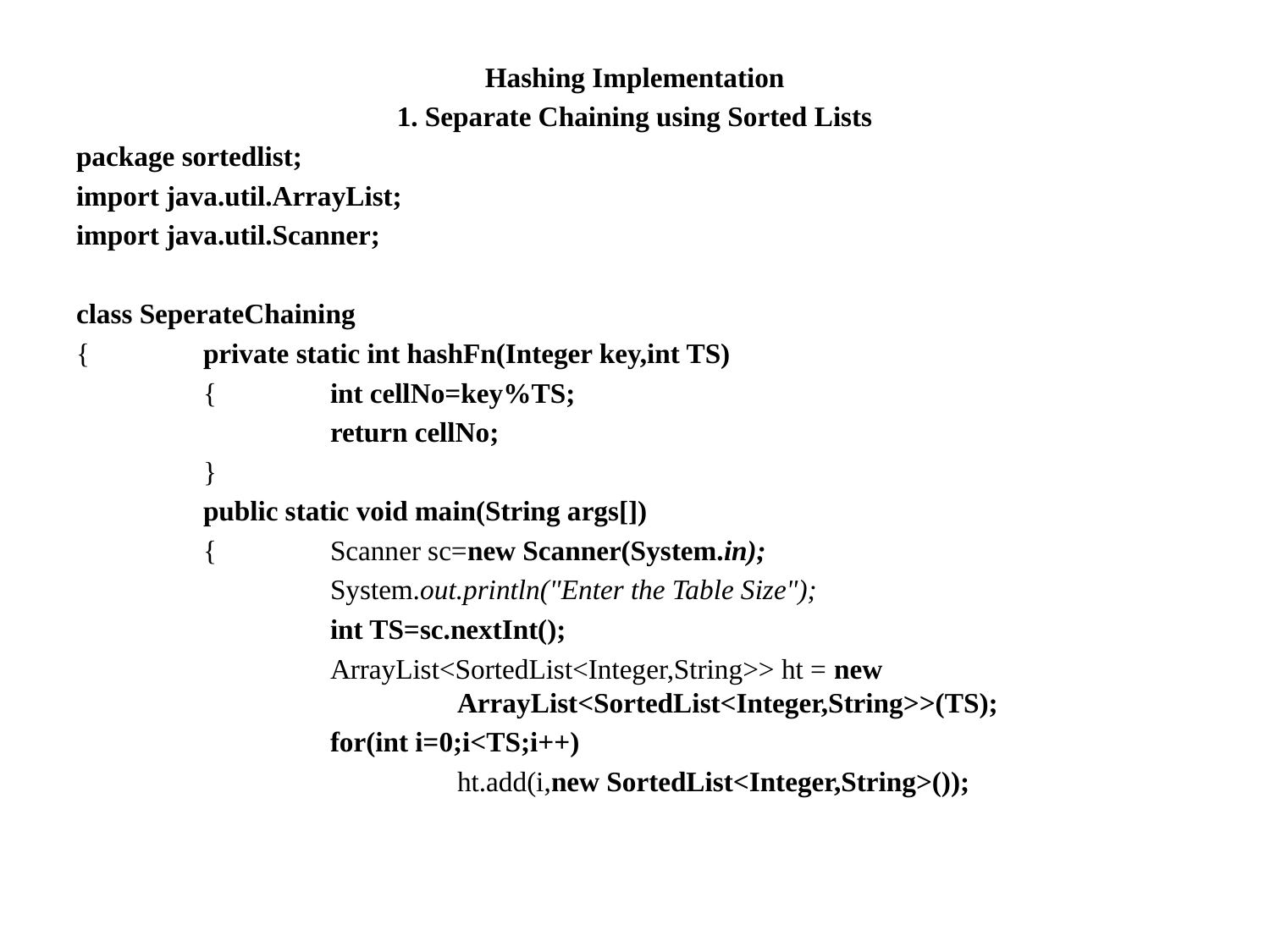

Hashing Implementation
1. Separate Chaining using Sorted Lists
package sortedlist;
import java.util.ArrayList;
import java.util.Scanner;

class SeperateChaining
{	private static int hashFn(Integer key,int TS)
	{	int cellNo=key%TS;
		return cellNo;
	}
	public static void main(String args[])
	{	Scanner sc=new Scanner(System.in);
		System.out.println("Enter the Table Size");
		int TS=sc.nextInt();
		ArrayList<SortedList<Integer,String>> ht = new 					ArrayList<SortedList<Integer,String>>(TS);
		for(int i=0;i<TS;i++)
			ht.add(i,new SortedList<Integer,String>());